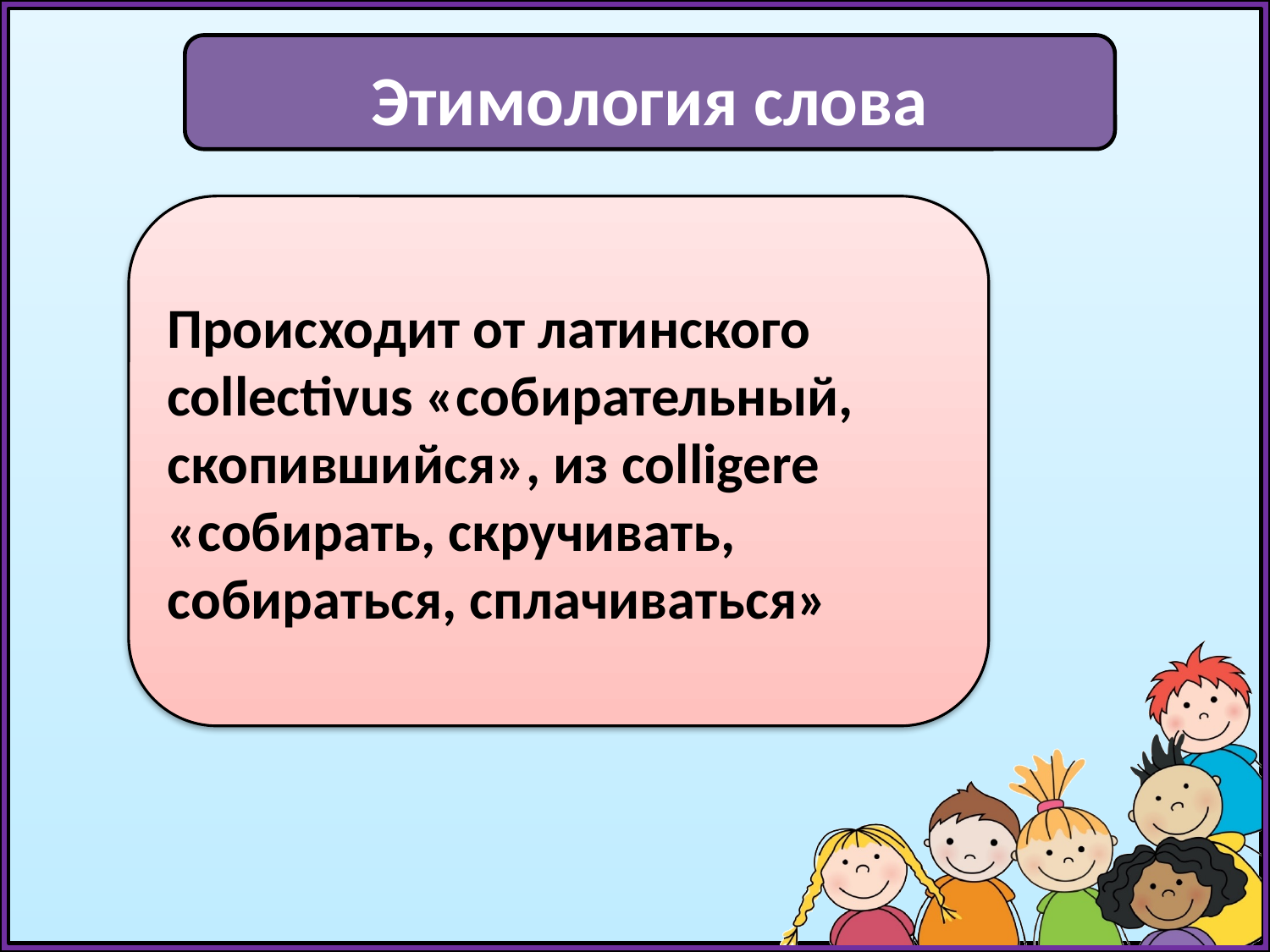

# Этимология слова
Происходит от латинского collectivus «собирательный,  скопившийся», из colligere «собирать, скручивать, собираться, сплачиваться»